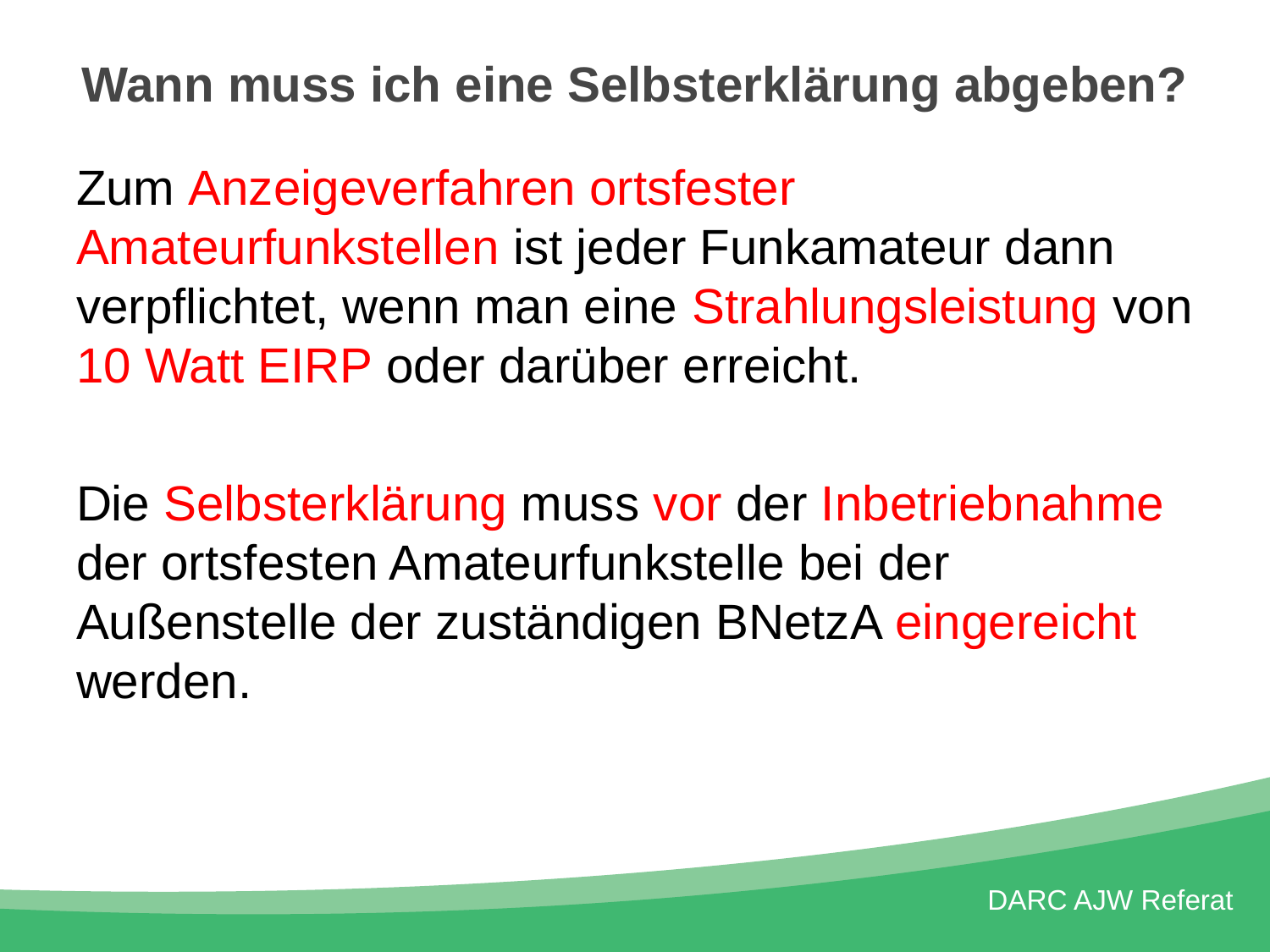

# Wann muss ich eine Selbsterklärung abgeben?
Zum Anzeigeverfahren ortsfester Amateurfunkstellen ist jeder Funkamateur dann verpflichtet, wenn man eine Strahlungsleistung von 10 Watt EIRP oder darüber erreicht.

Die Selbsterklärung muss vor der Inbetriebnahme der ortsfesten Amateurfunkstelle bei der Außenstelle der zuständigen BNetzA eingereicht werden.